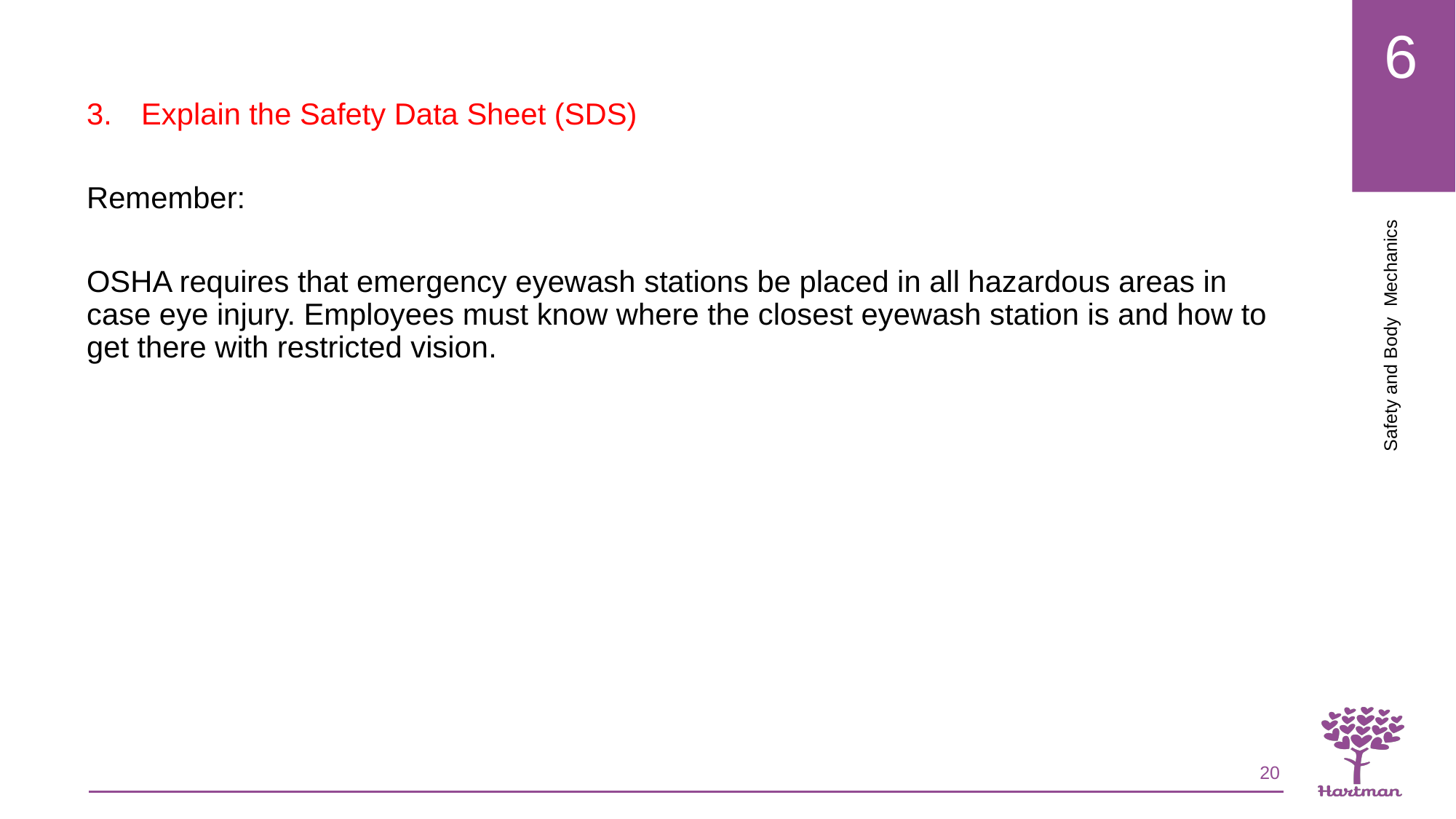

Explain the Safety Data Sheet (SDS)

Remember:

OSHA requires that emergency eyewash stations be placed in all hazardous areas in case eye injury. Employees must know where the closest eyewash station is and how to get there with restricted vision.

20